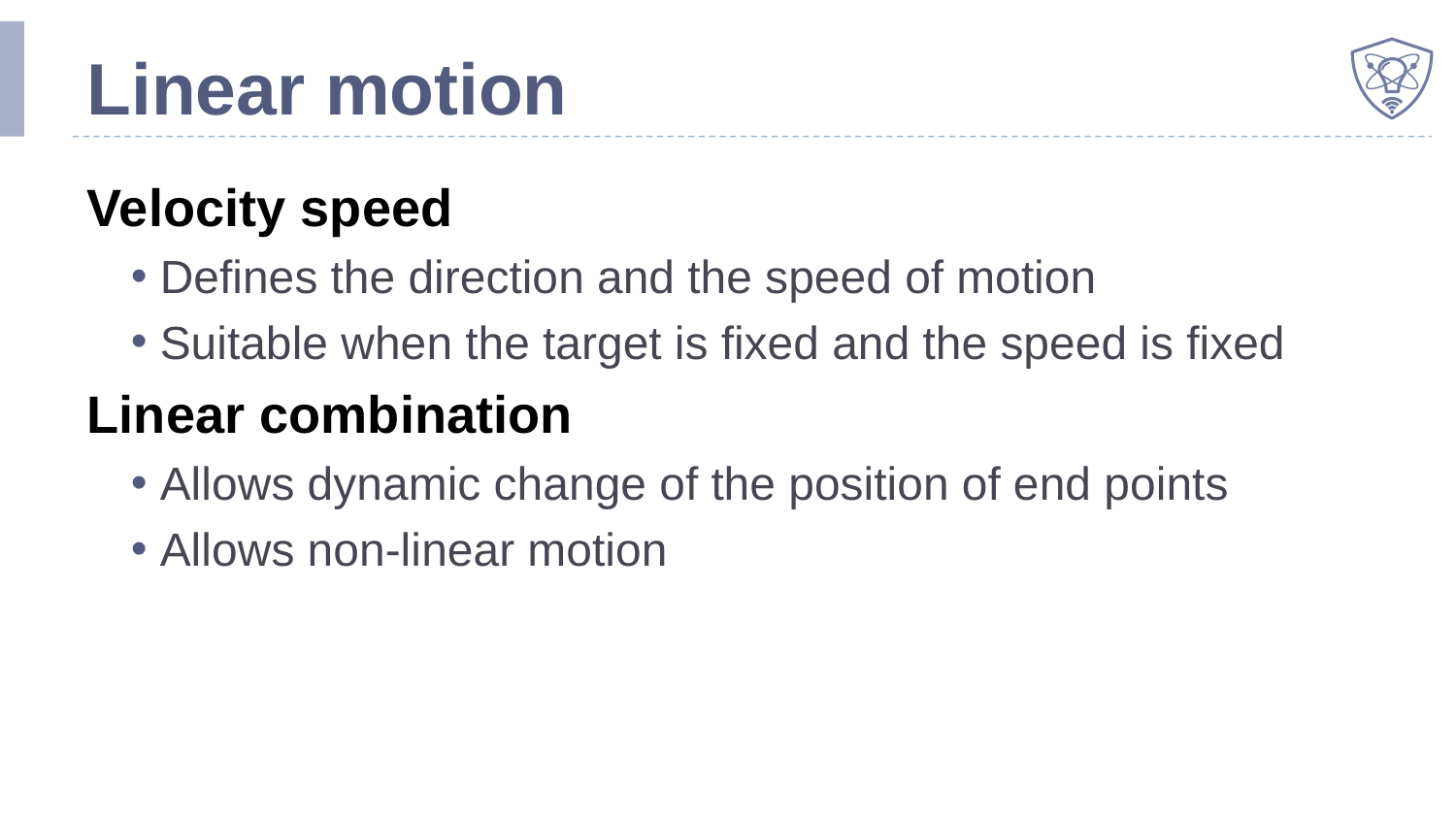

# Linear motion
Velocity speed
Defines the direction and the speed of motion
Suitable when the target is fixed and the speed is fixed
Linear combination
Allows dynamic change of the position of end points
Allows non-linear motion